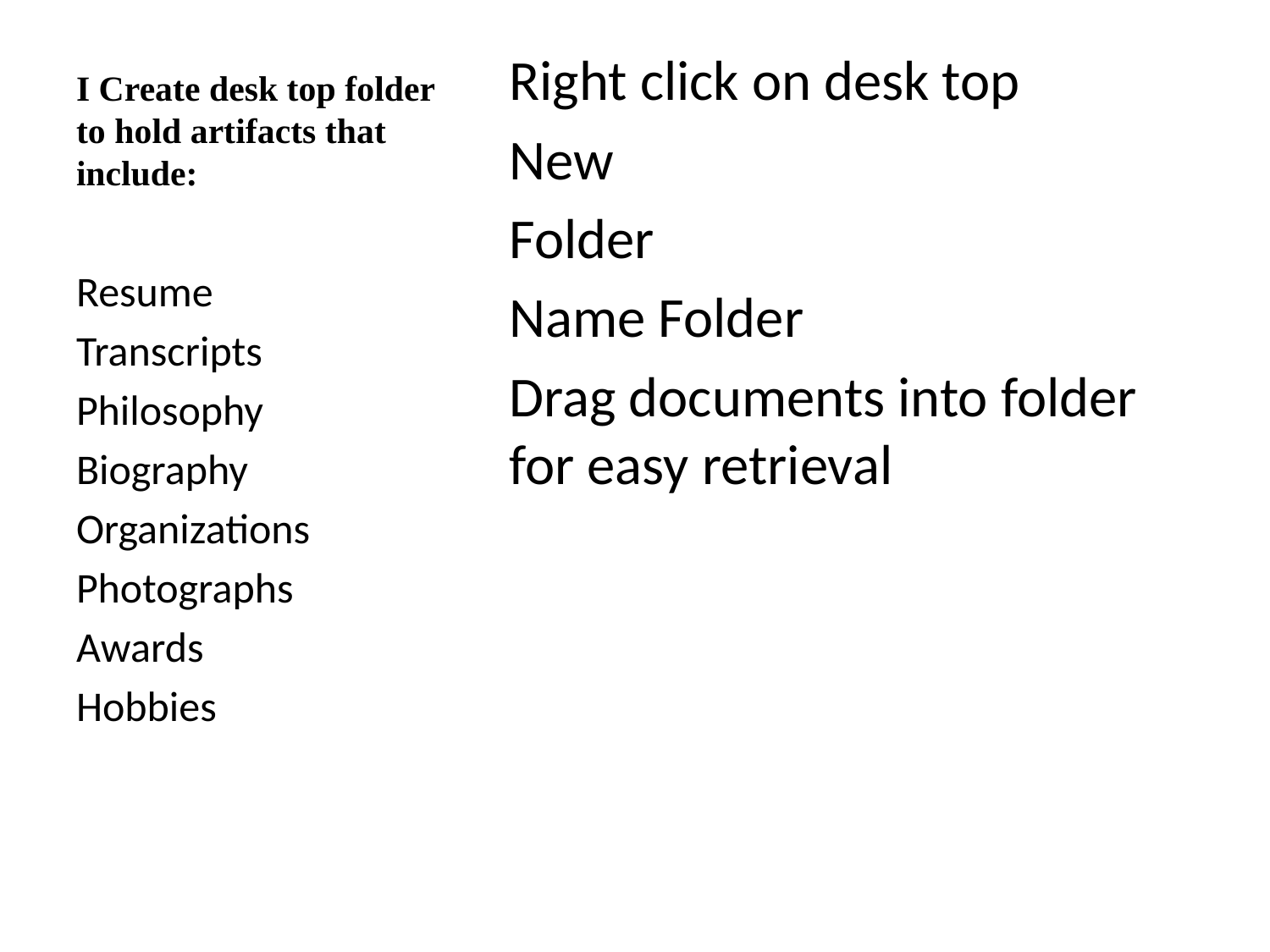

# I Create desk top folder to hold artifacts that include:
Right click on desk top
New
Folder
Name Folder
Drag documents into folder for easy retrieval

Resume
Transcripts
Philosophy
Biography
Organizations
Photographs
Awards
Hobbies